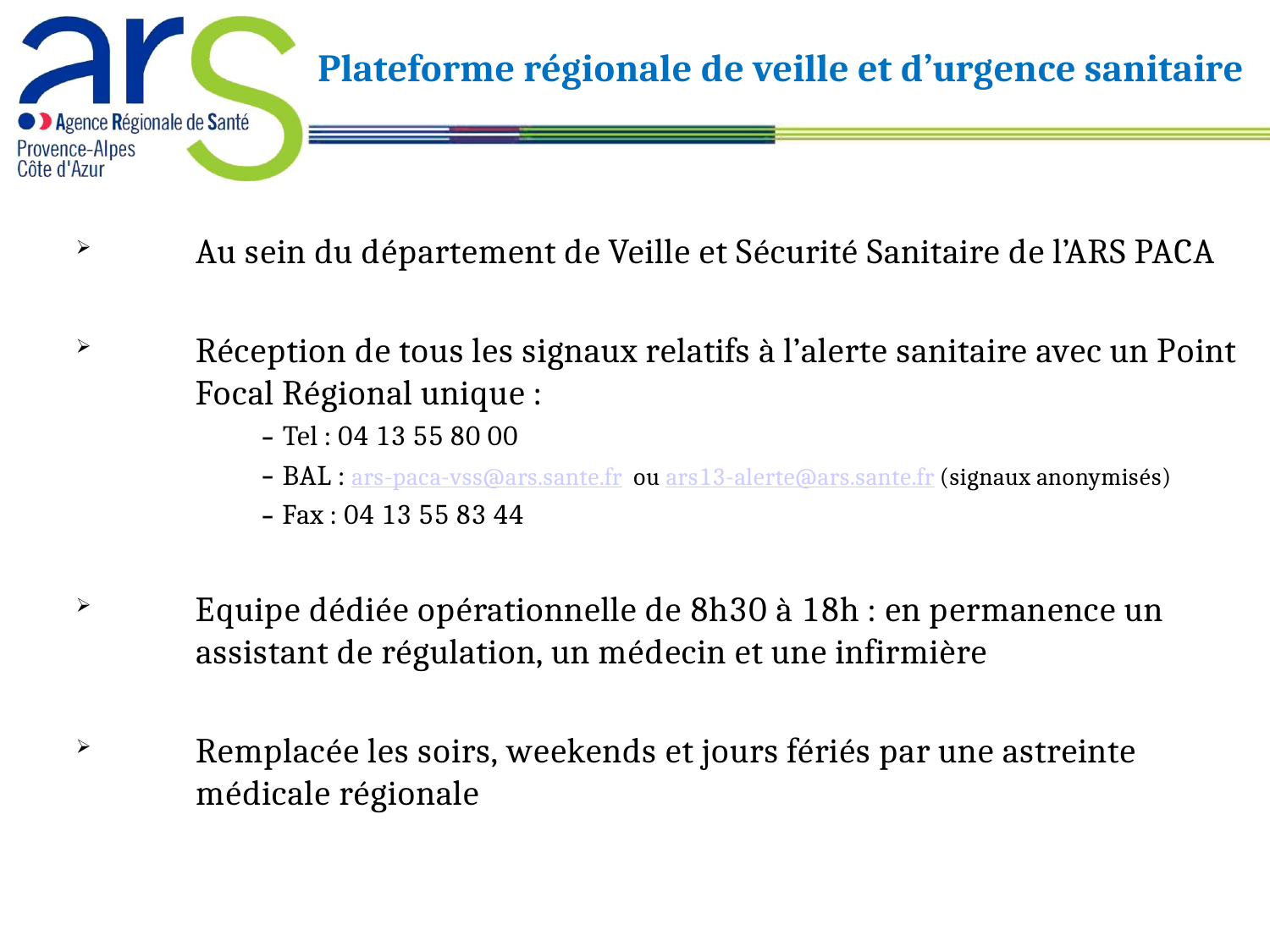

Plateforme régionale de veille et d’urgence sanitaire
Au sein du département de Veille et Sécurité Sanitaire de l’ARS PACA

Réception de tous les signaux relatifs à l’alerte sanitaire avec un Point Focal Régional unique :
Tel : 04 13 55 80 00
BAL : ars-paca-vss@ars.sante.fr  ou ars13-alerte@ars.sante.fr (signaux anonymisés)
Fax : 04 13 55 83 44

Equipe dédiée opérationnelle de 8h30 à 18h : en permanence un assistant de régulation, un médecin et une infirmière

Remplacée les soirs, weekends et jours fériés par une astreinte médicale régionale